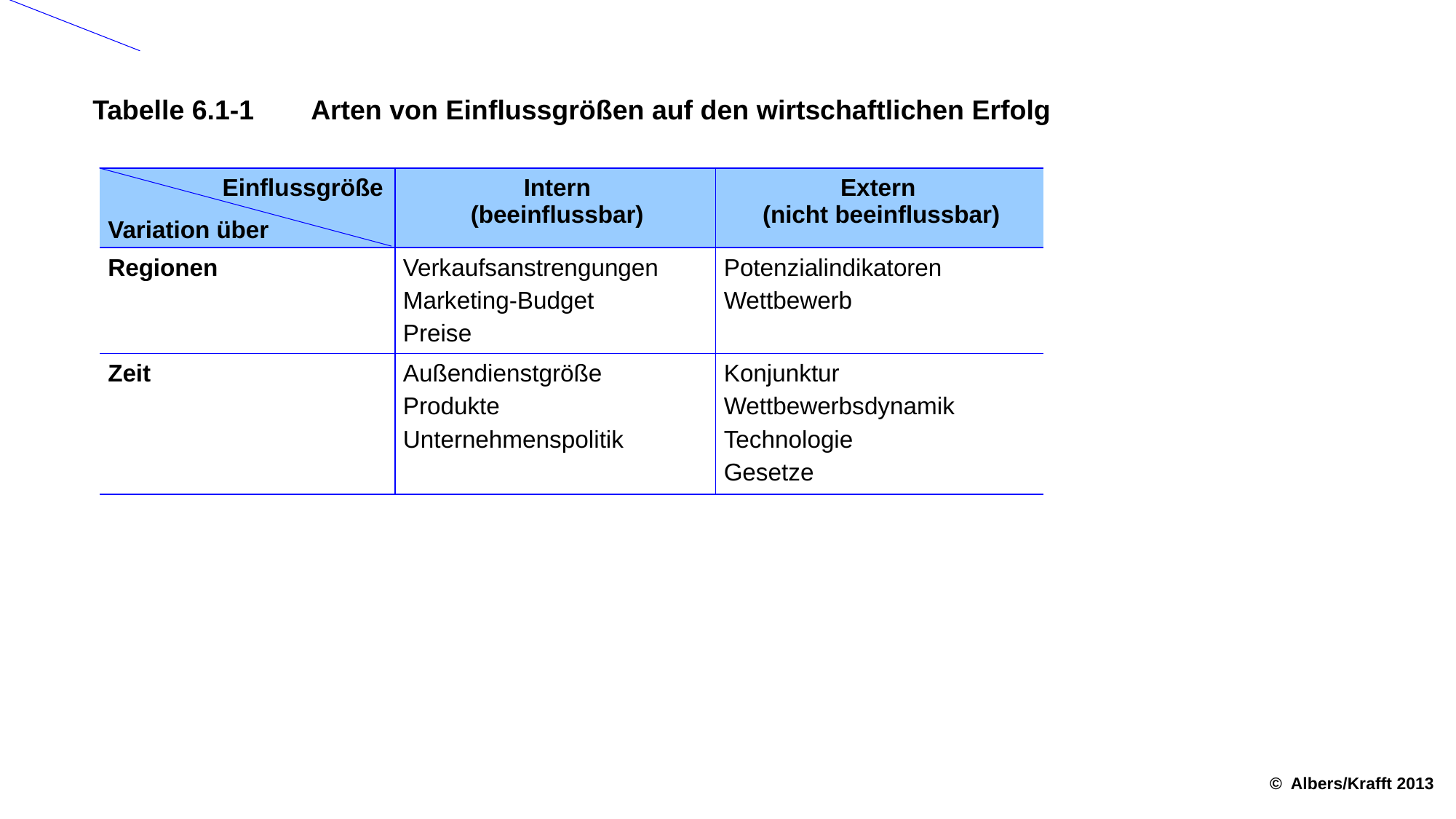

Tabelle 6.1-1	Arten von Einflussgrößen auf den wirtschaftlichen Erfolg
| Einflussgröße Variation über | Intern (beeinflussbar) | Extern (nicht beeinflussbar) |
| --- | --- | --- |
| Regionen | Verkaufsanstrengungen Marketing-Budget Preise | Potenzialindikatoren Wettbewerb |
| Zeit | Außendienstgröße Produkte Unternehmenspolitik | Konjunktur Wettbewerbsdynamik Technologie Gesetze |
©  Albers/Krafft 2013